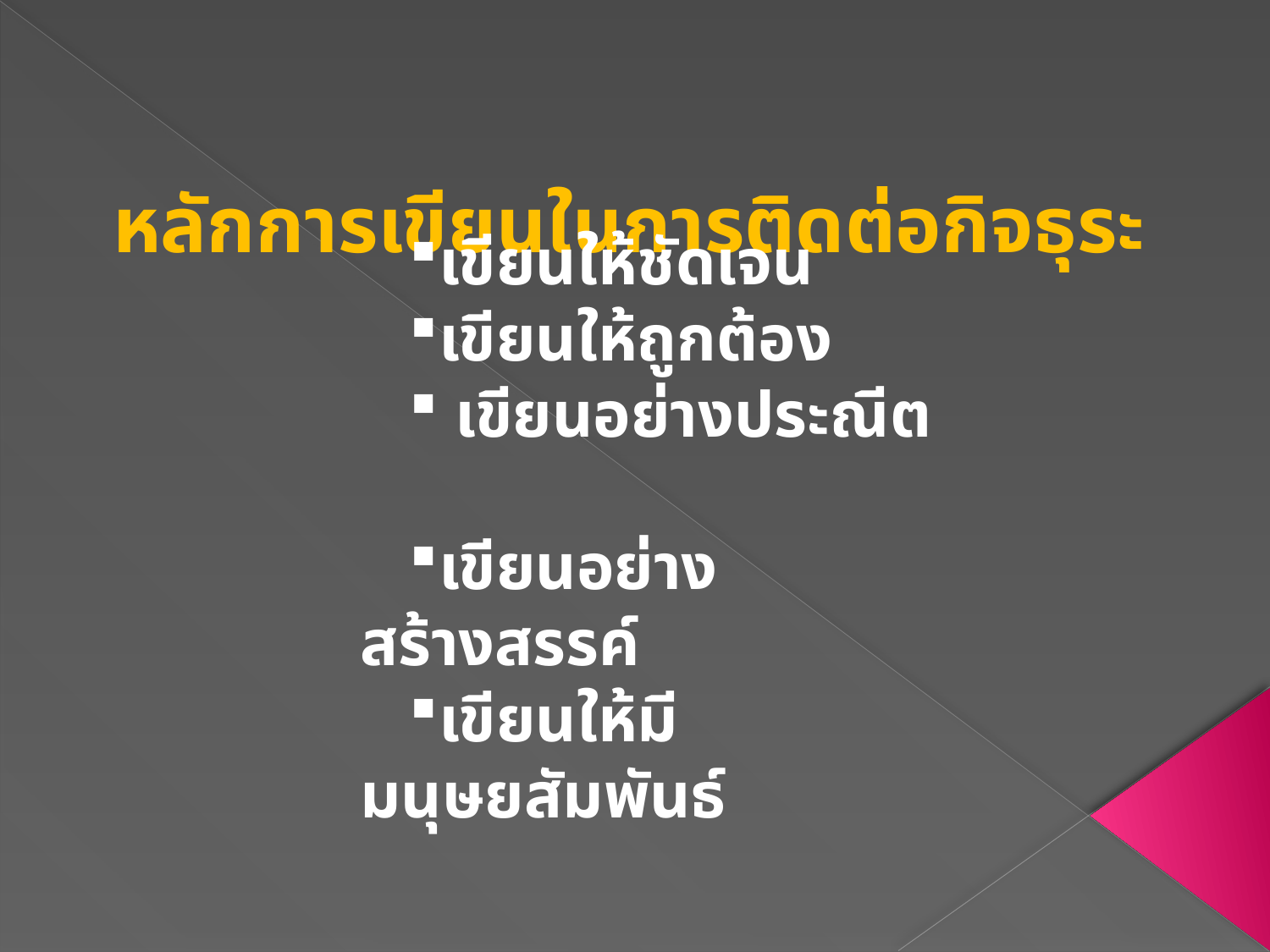

หลักการเขียนในการติดต่อกิจธุระ
เขียนให้ชัดเจน
เขียนให้ถูกต้อง
 เขียนอย่างประณีต
เขียนอย่างสร้างสรรค์
เขียนให้มีมนุษยสัมพันธ์